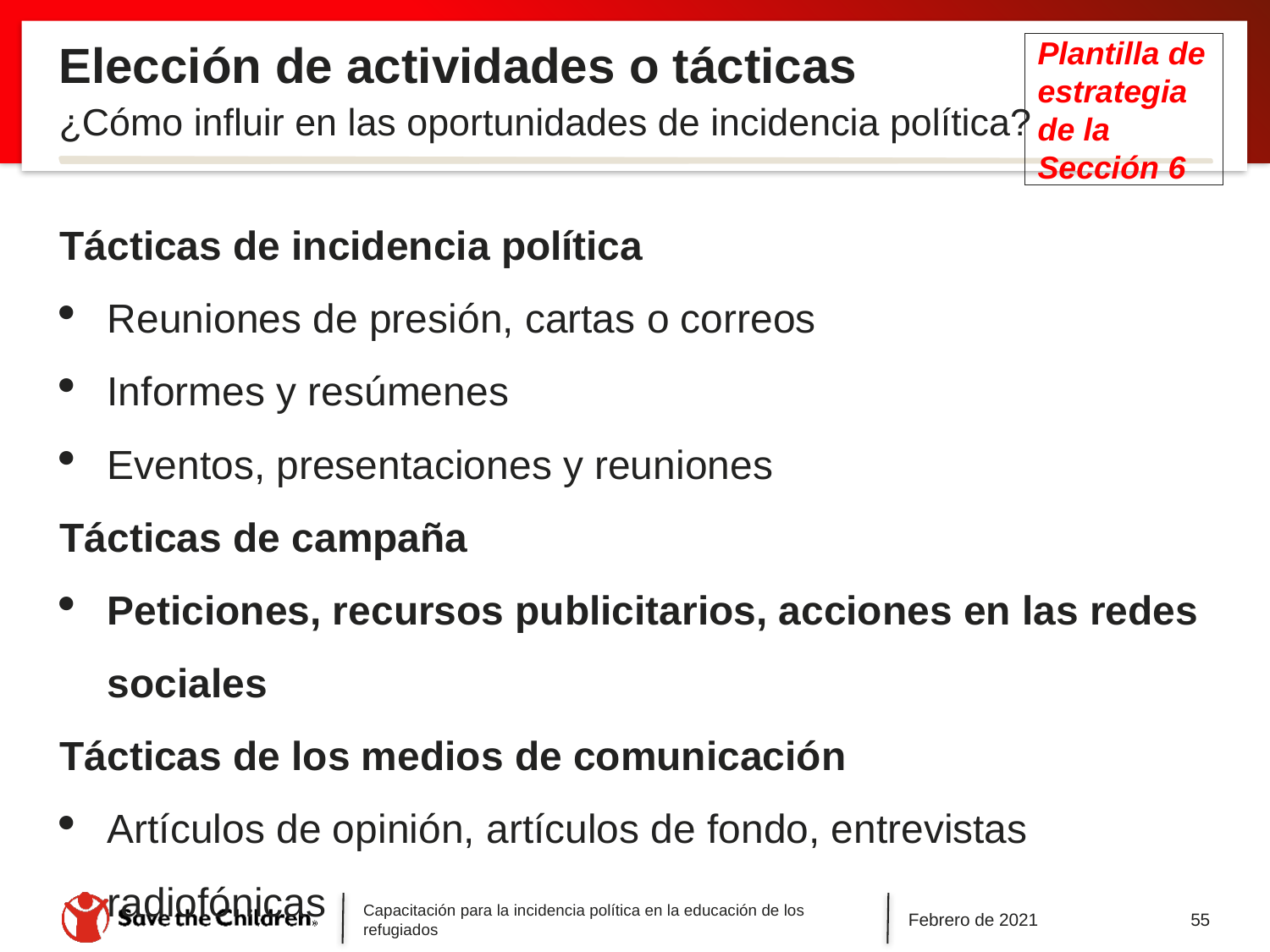

# Elección de actividades o tácticas
Plantilla de estrategia de la Sección 6
¿Cómo influir en las oportunidades de incidencia política?
Tácticas de incidencia política
Reuniones de presión, cartas o correos
Informes y resúmenes
Eventos, presentaciones y reuniones
Tácticas de campaña
Peticiones, recursos publicitarios, acciones en las redes sociales
Tácticas de los medios de comunicación
Artículos de opinión, artículos de fondo, entrevistas radiofónicas

Capacitación para la incidencia política en la educación de los refugiados
Febrero de 2021
55